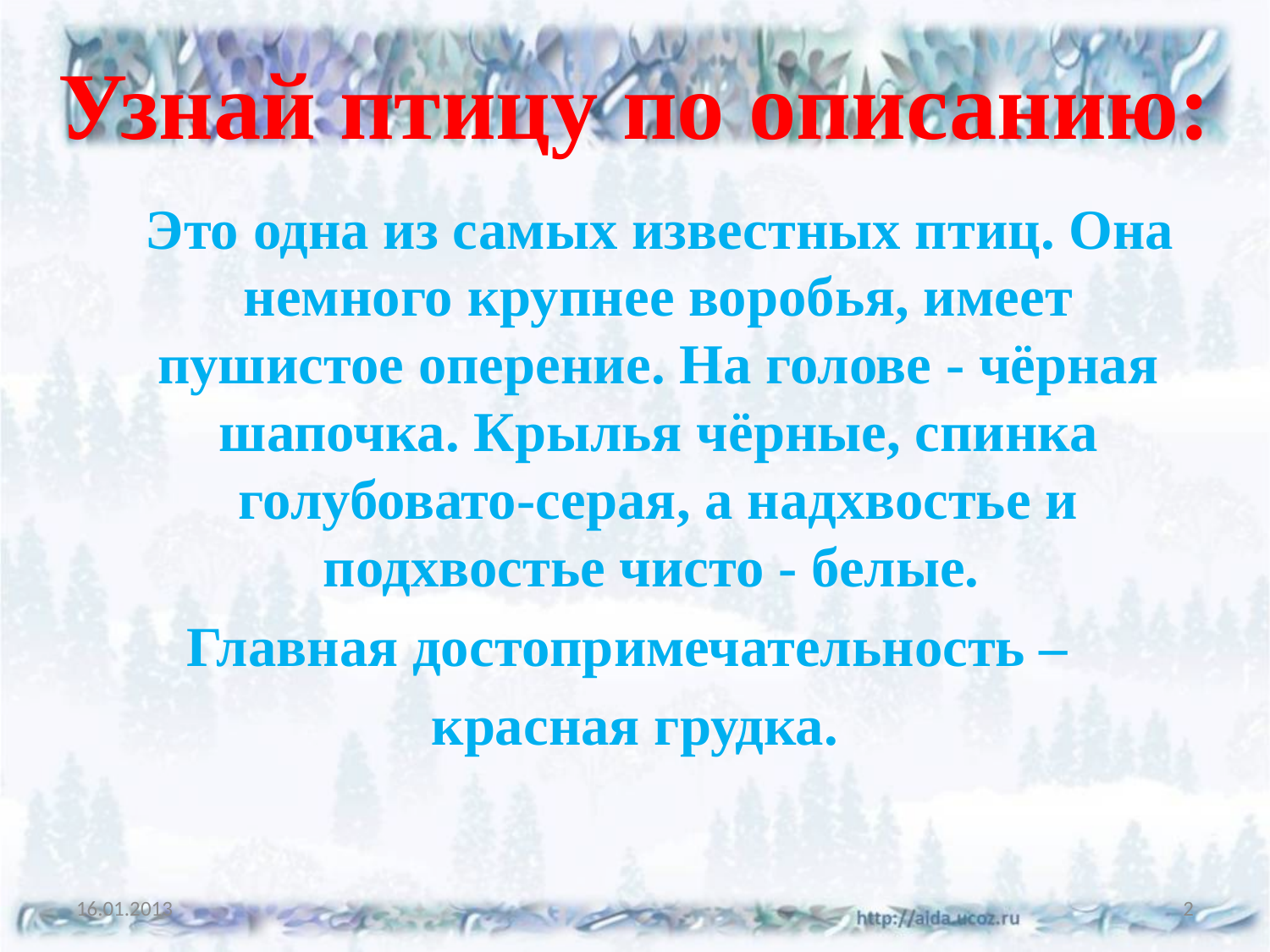

# Узнай птицу по описанию:
    Это одна из самых известных птиц. Она немного крупнее воробья, имеет пушистое оперение. На голове - чёрная шапочка. Крылья чёрные, спинка голубовато-серая, а надхвостье и подхвостье чисто - белые.
Главная достопримечательность –
красная грудка.

16.01.2013
2